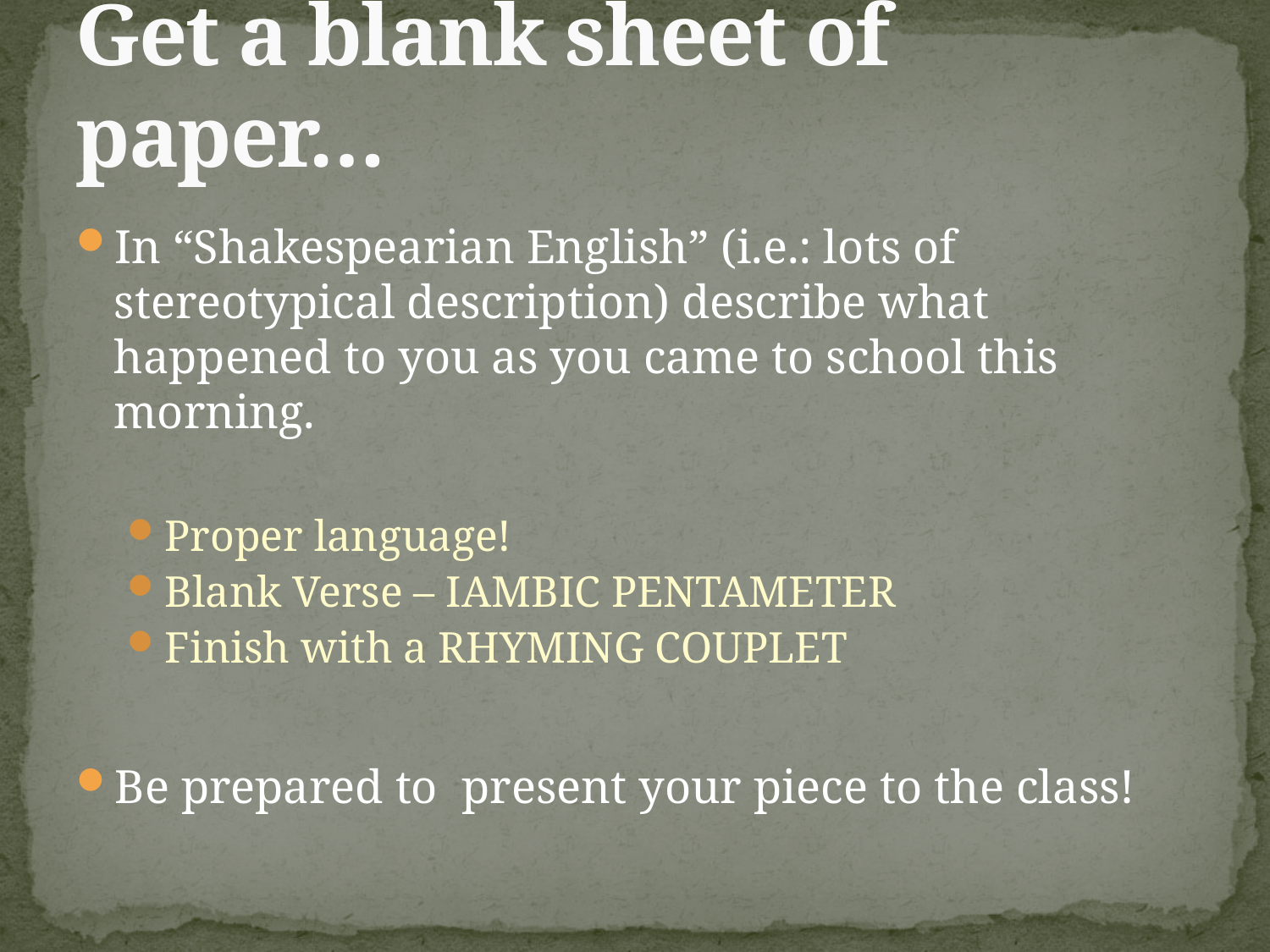

# Get a blank sheet of paper…
In “Shakespearian English” (i.e.: lots of stereotypical description) describe what happened to you as you came to school this morning.

Proper language!
Blank Verse – IAMBIC PENTAMETER
Finish with a RHYMING COUPLET

Be prepared to  present your piece to the class!